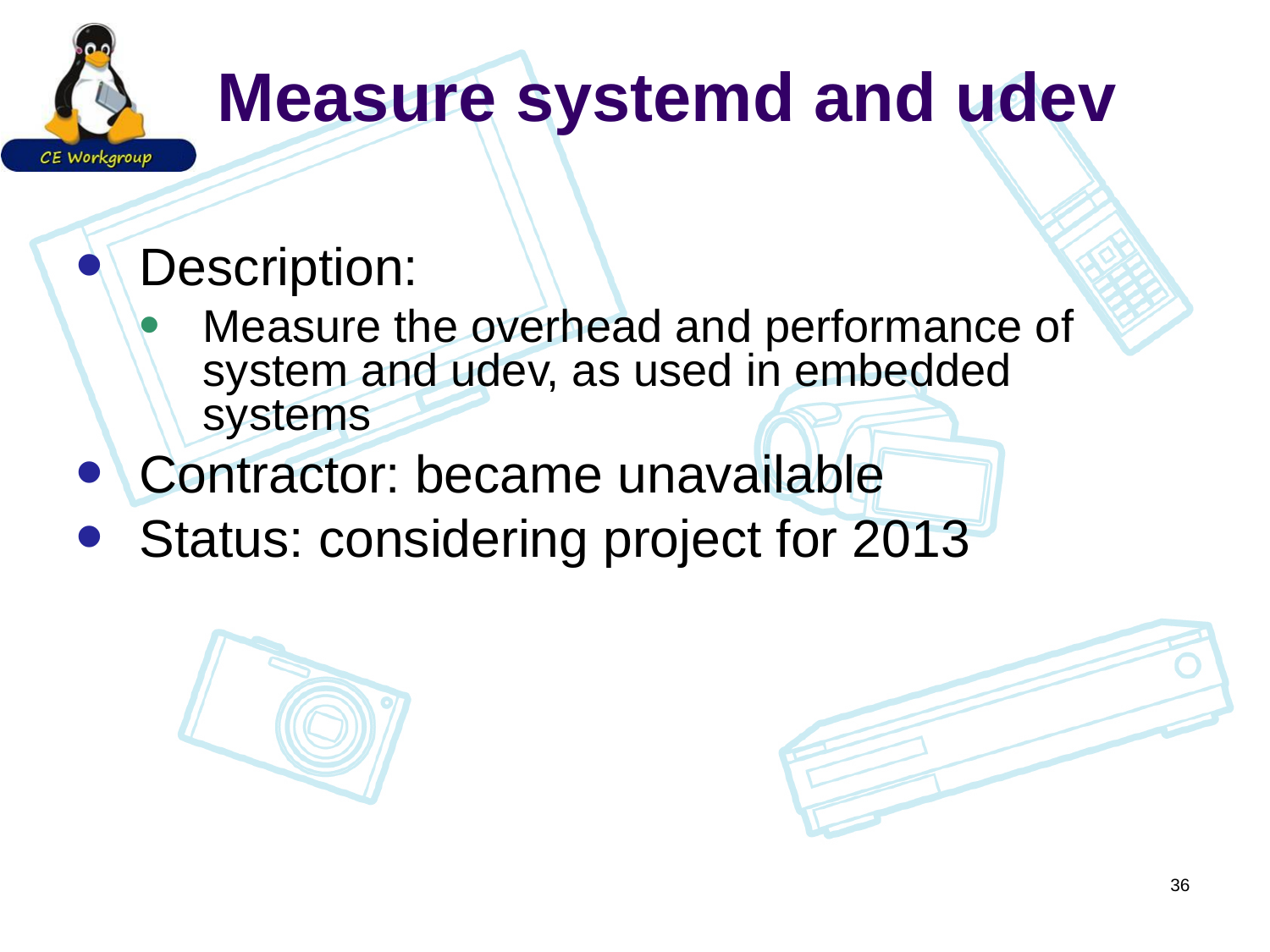

# Measure systemd and udev
Description:
Measure the overhead and performance of system and udev, as used in embedded systems
Contractor: became unavailable
Status: considering project for 2013
36